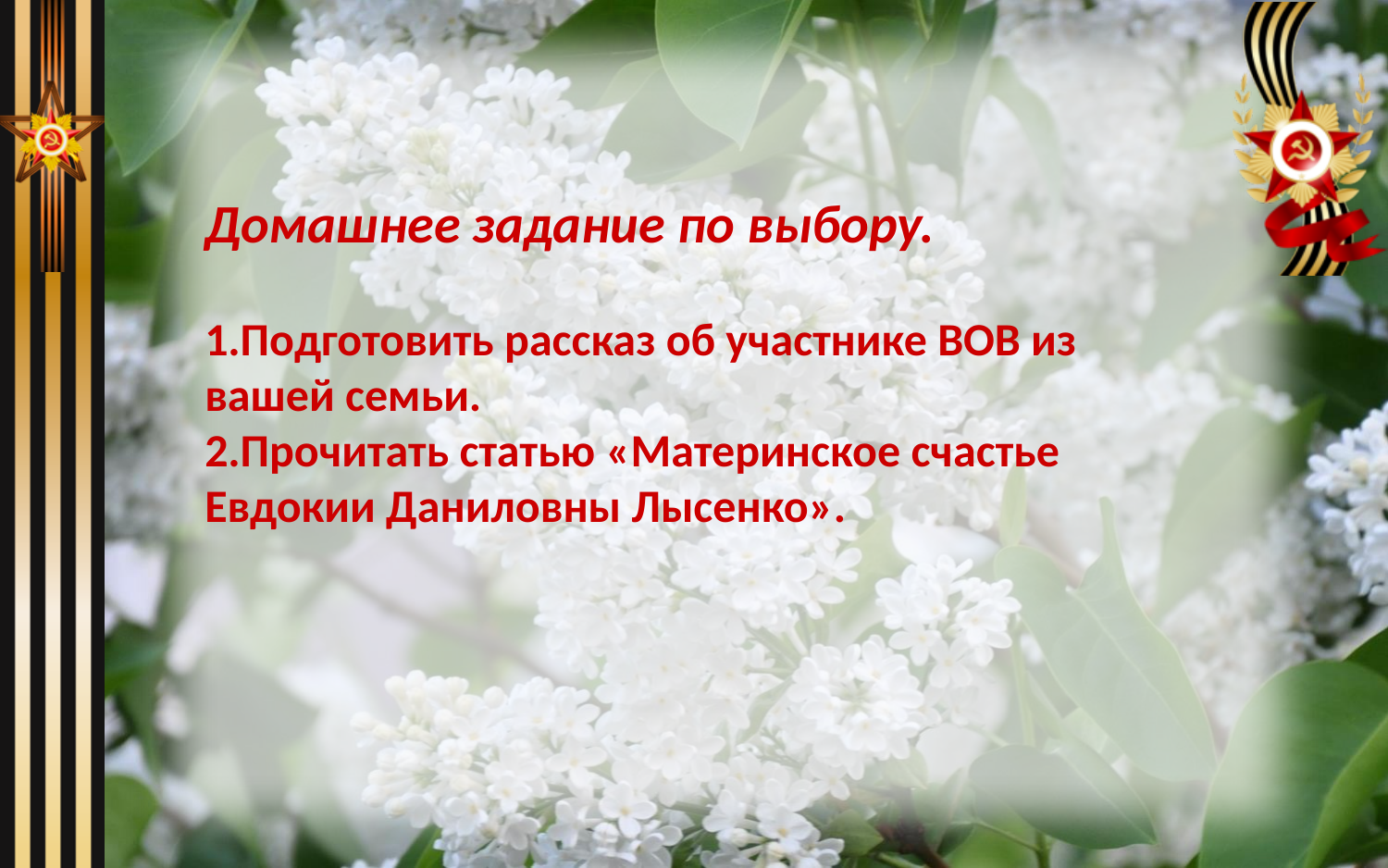

Домашнее задание по выбору.

1.Подготовить рассказ об участнике ВОВ из вашей семьи.
2.Прочитать статью «Материнское счастье Евдокии Даниловны Лысенко».